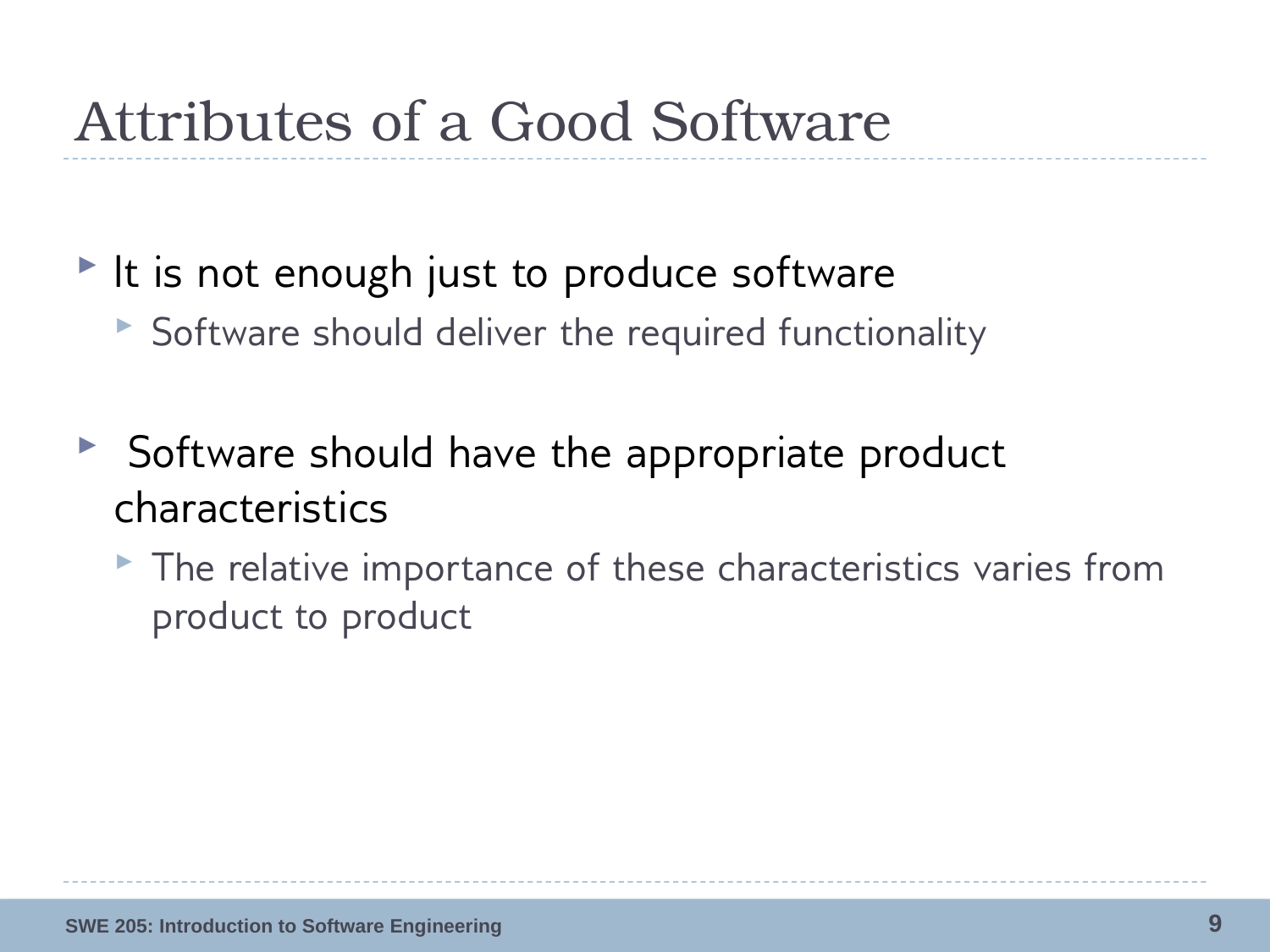

# Attributes of a Good Software

It is not enough just to produce software
Software should deliver the required functionality

 Software should have the appropriate product characteristics
The relative importance of these characteristics varies from product to product
9